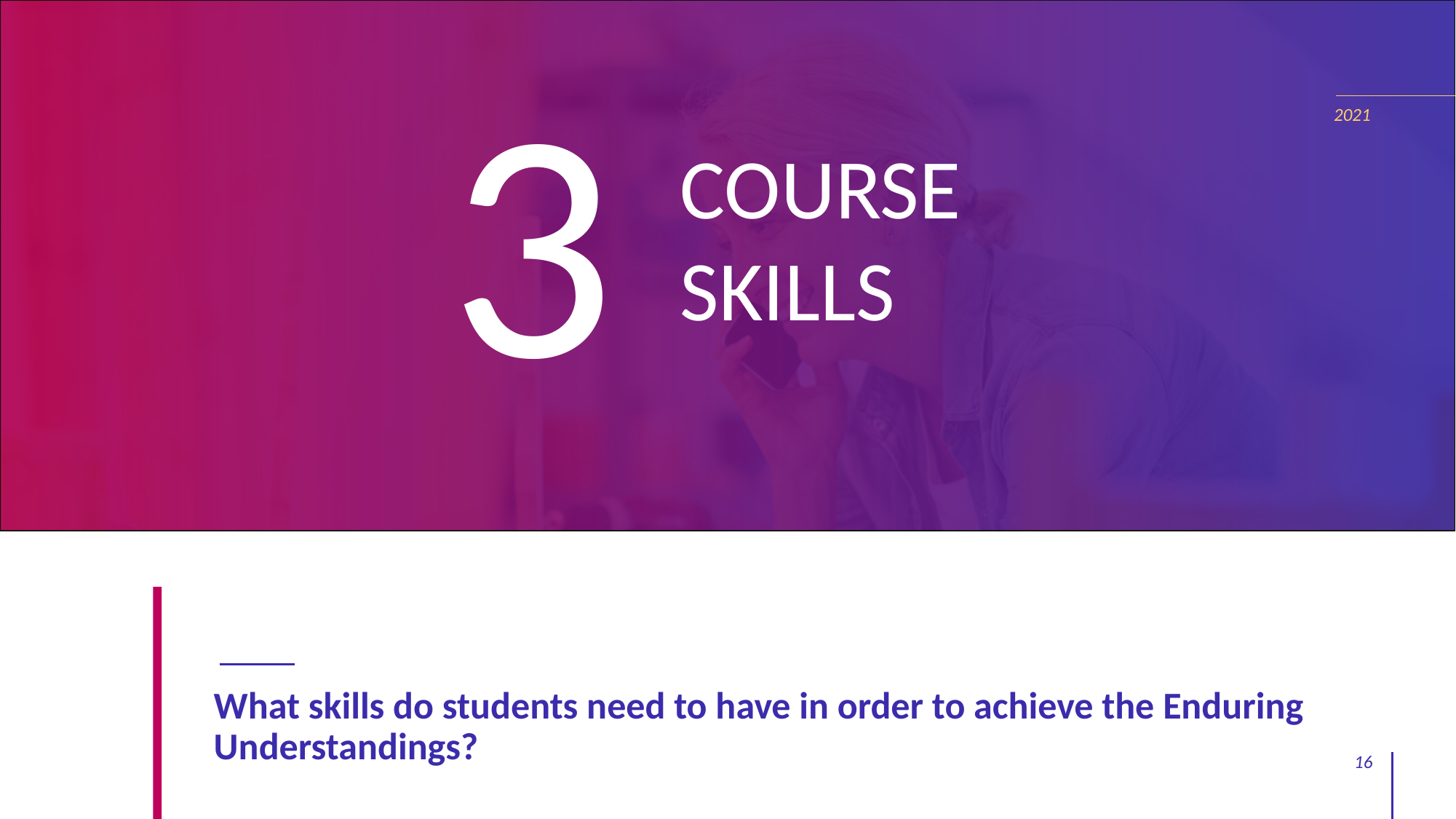

3
2021
COURSE
SKILLS
#
What skills do students need to have in order to achieve the Enduring Understandings?

16